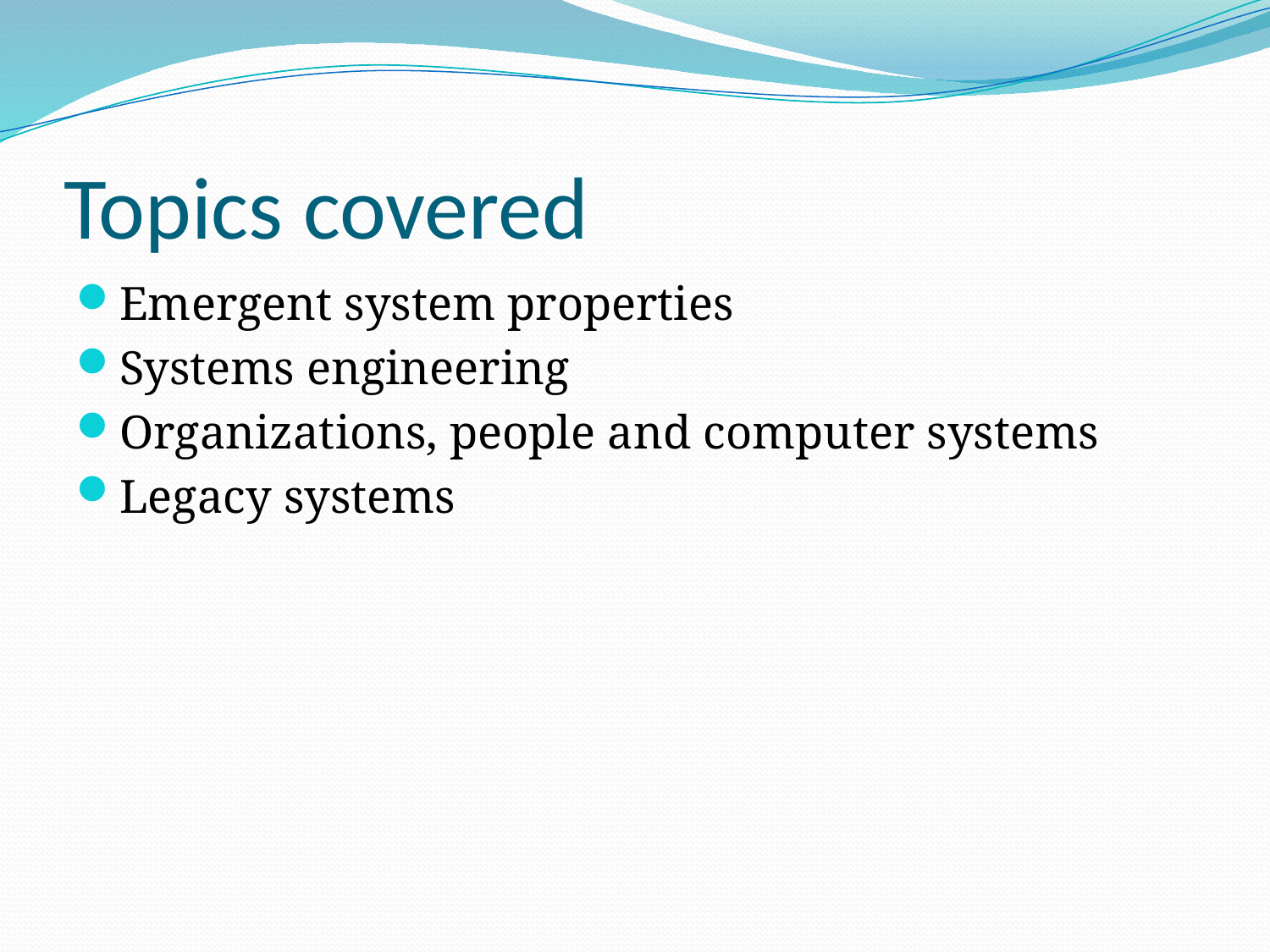

# Topics covered
Emergent system properties
Systems engineering
Organizations, people and computer systems
Legacy systems